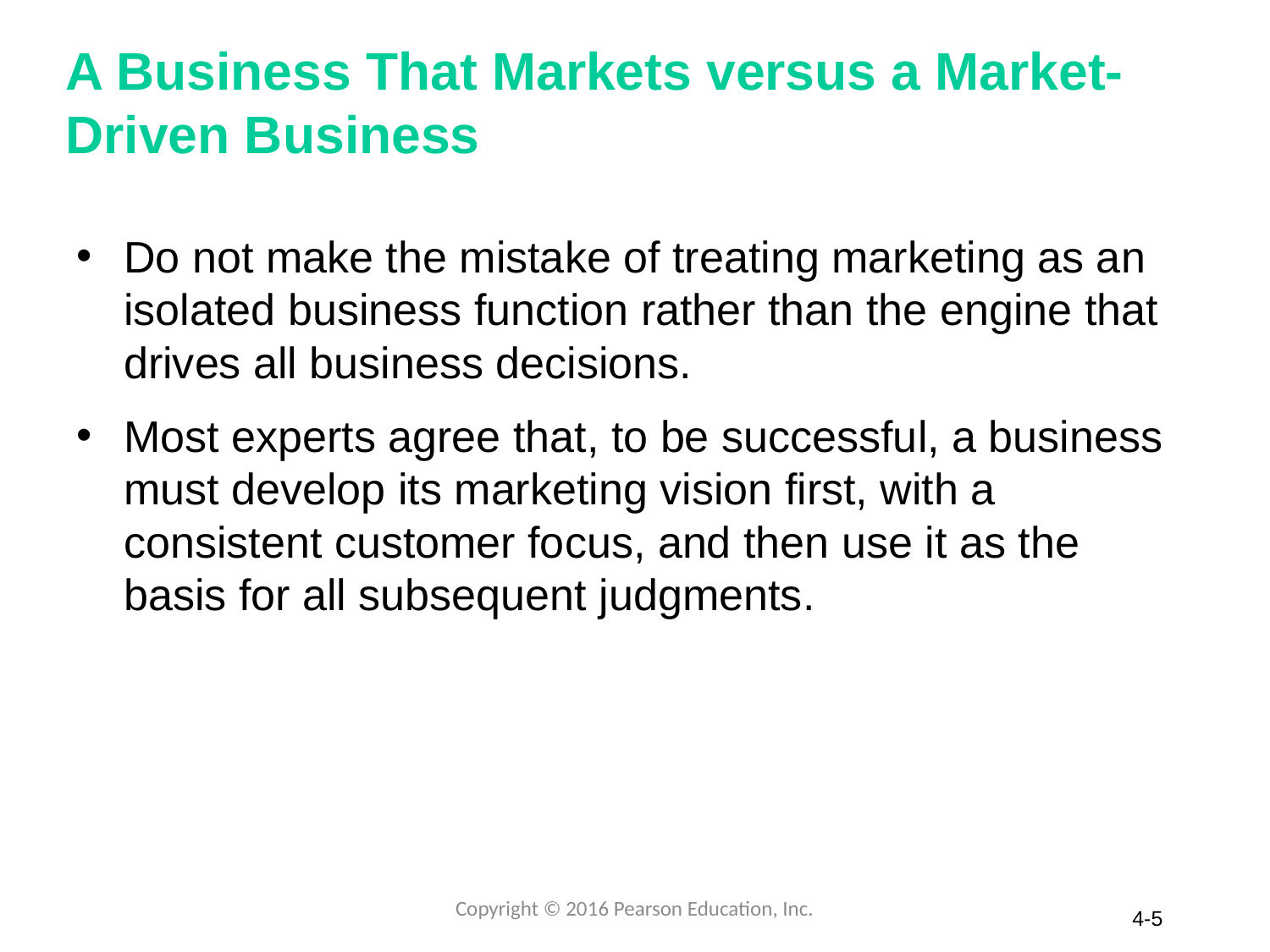

# A Business That Markets versus a Market-Driven Business
Do not make the mistake of treating marketing as an isolated business function rather than the engine that drives all business decisions.

Most experts agree that, to be successful, a business must develop its marketing vision first, with a consistent customer focus, and then use it as the basis for all subsequent judgments.
Copyright © 2016 Pearson Education, Inc.